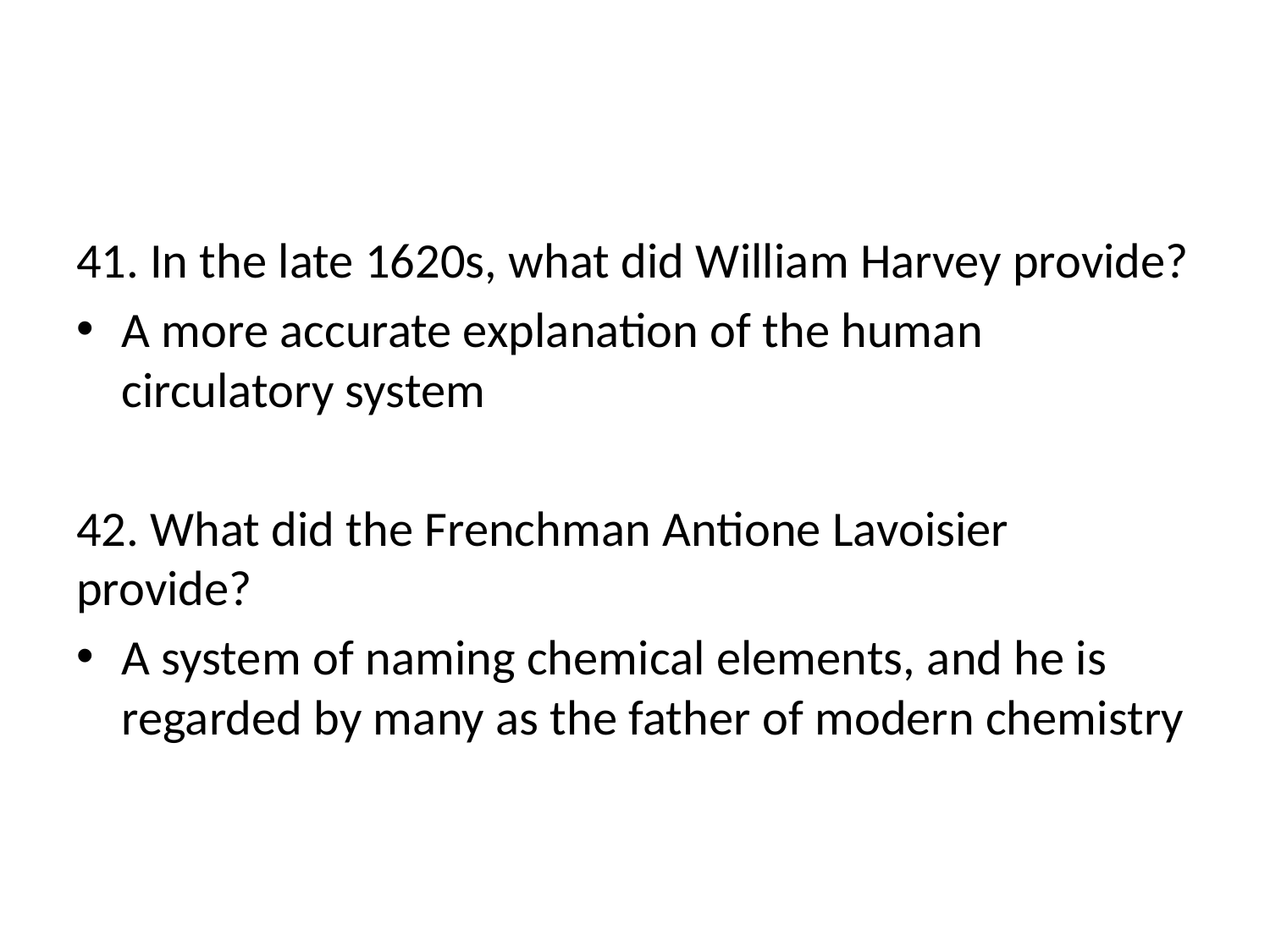

#
41. In the late 1620s, what did William Harvey provide?
A more accurate explanation of the human circulatory system

42. What did the Frenchman Antione Lavoisier provide?
A system of naming chemical elements, and he is regarded by many as the father of modern chemistry